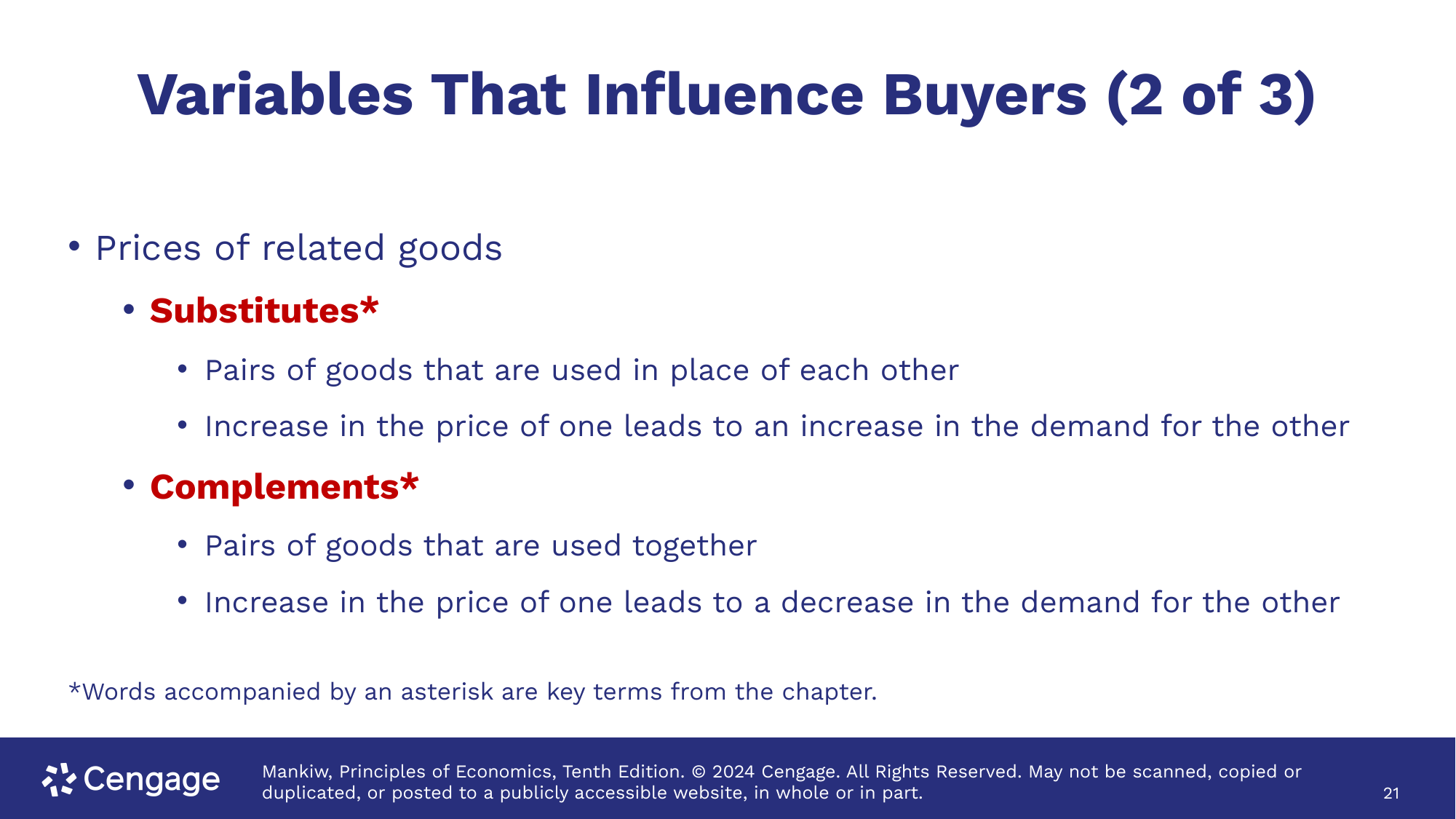

# Variables That Influence Buyers (2 of 3)
Prices of related goods
Substitutes*
Pairs of goods that are used in place of each other
Increase in the price of one leads to an increase in the demand for the other
Complements*
Pairs of goods that are used together
Increase in the price of one leads to a decrease in the demand for the other
*Words accompanied by an asterisk are key terms from the chapter.